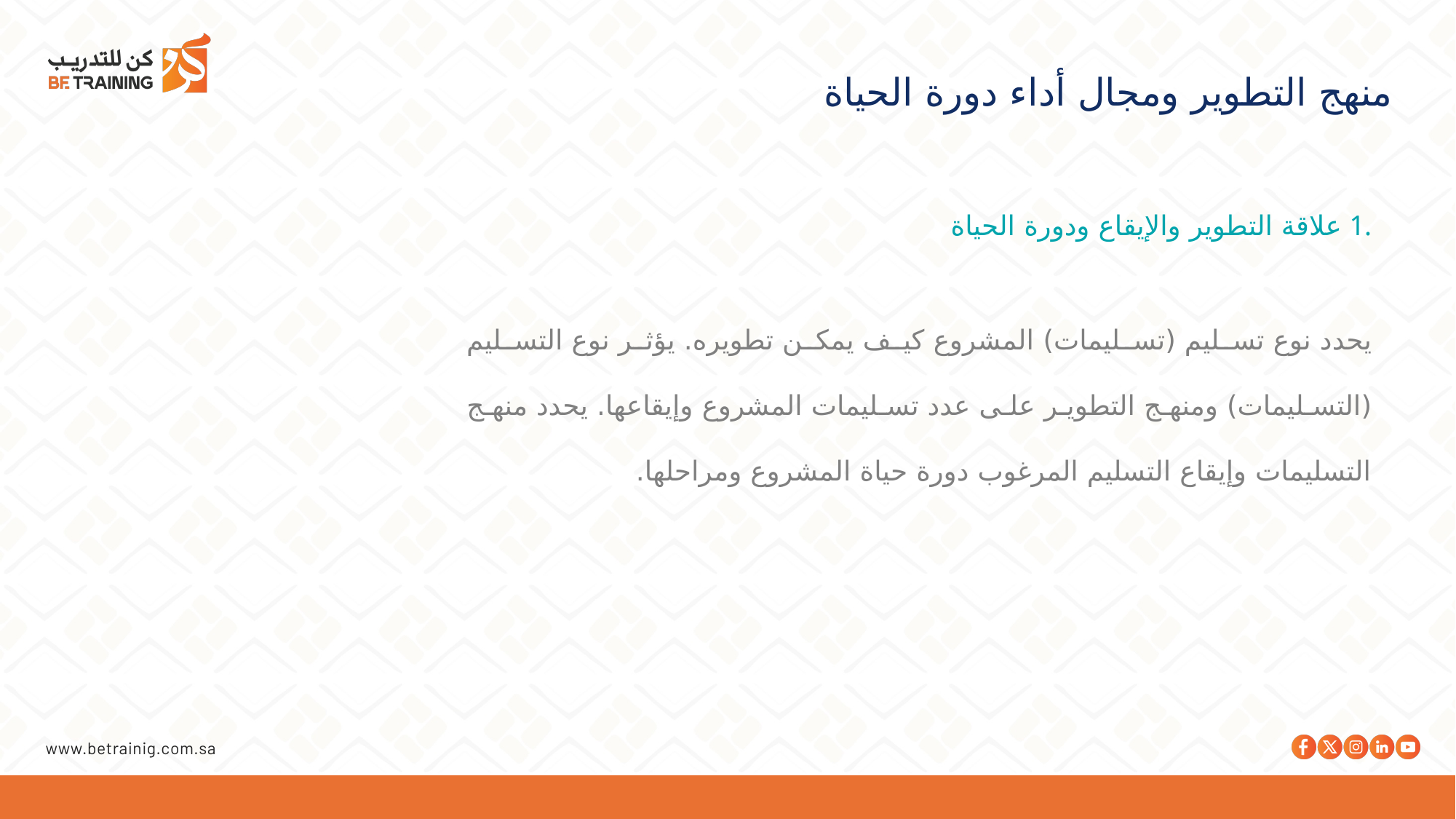

منهج التطوير ومجال أداء دورة الحياة
.1 علاقة التطوير والإيقاع ودورة الحياة

يحدد نوع تسليم (تسليمات) المشروع كيف يمكن تطويره. يؤثر نوع التسليم (التسليمات) ومنهج التطوير على عدد تسليمات المشروع وإيقاعها. يحدد منهج التسليمات وإيقاع التسليم المرغوب دورة حياة المشروع ومراحلها.